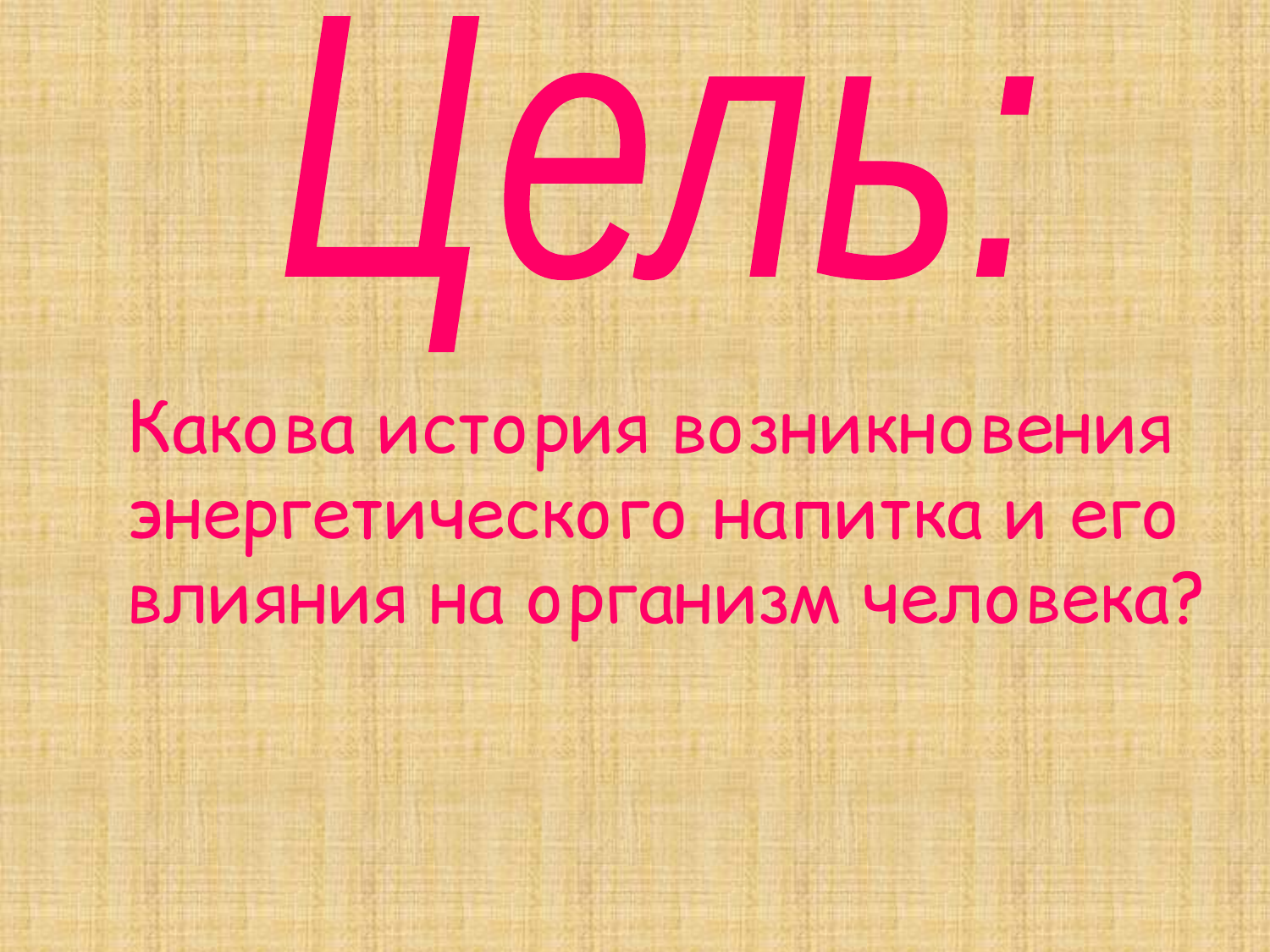

Цель:
Какова история возникновения энергетического напитка и его влияния на организм человека?
www.sliderpoint.org